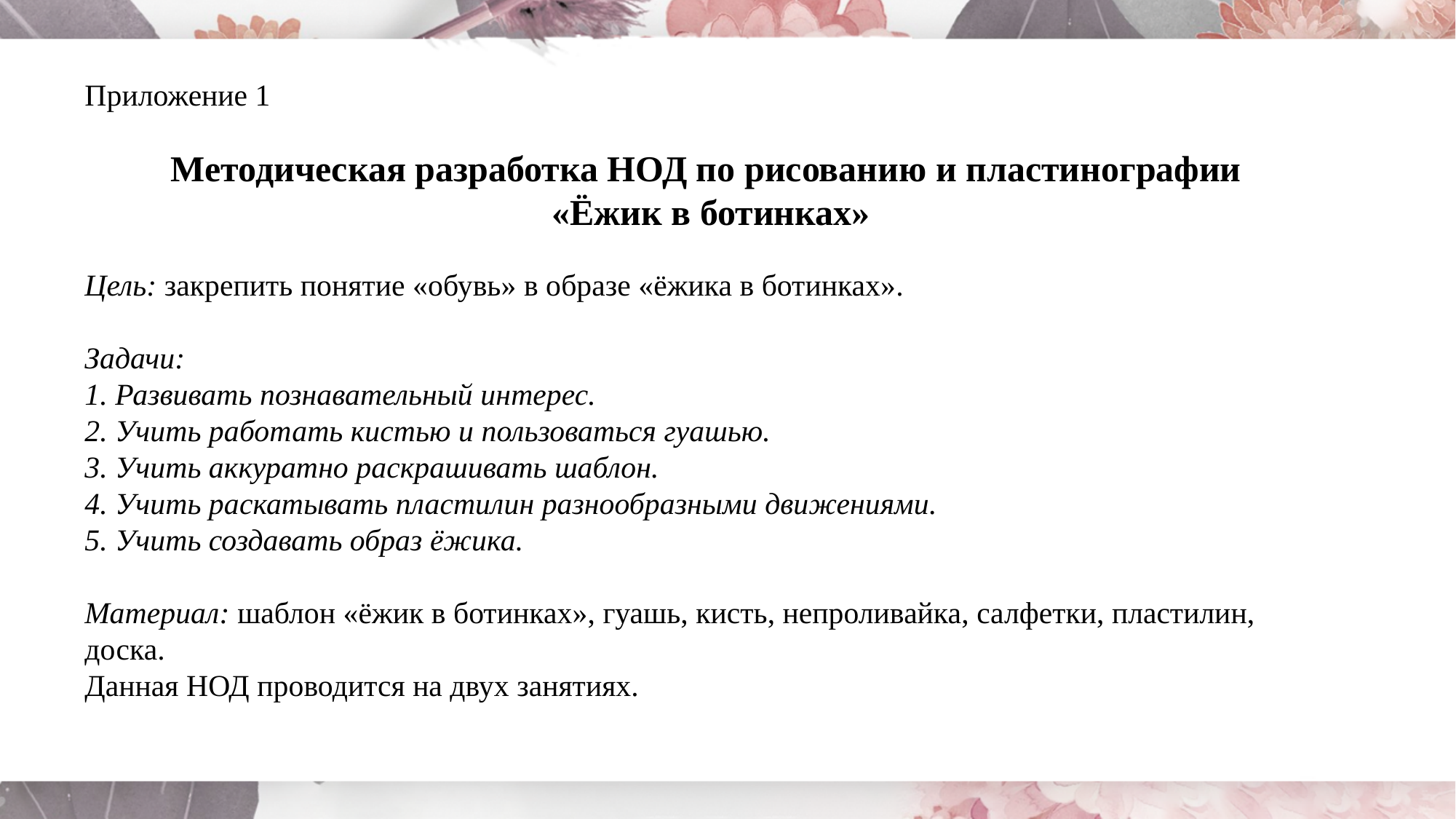

Приложение 1

Методическая разработка НОД по рисованию и пластинографии «Ёжик в ботинках»

Цель: закрепить понятие «обувь» в образе «ёжика в ботинках».
Задачи:1. Развивать познавательный интерес.2. Учить работать кистью и пользоваться гуашью.3. Учить аккуратно раскрашивать шаблон.4. Учить раскатывать пластилин разнообразными движениями.5. Учить создавать образ ёжика.
Материал: шаблон «ёжик в ботинках», гуашь, кисть, непроливайка, салфетки, пластилин, доска.Данная НОД проводится на двух занятиях.
ADD TITLE HERE
01
04
ADD TITLE HERE
No one indebted for others,while many people don't know how to cherish others.No one indebted for others,while many people don't know how to cherish others.